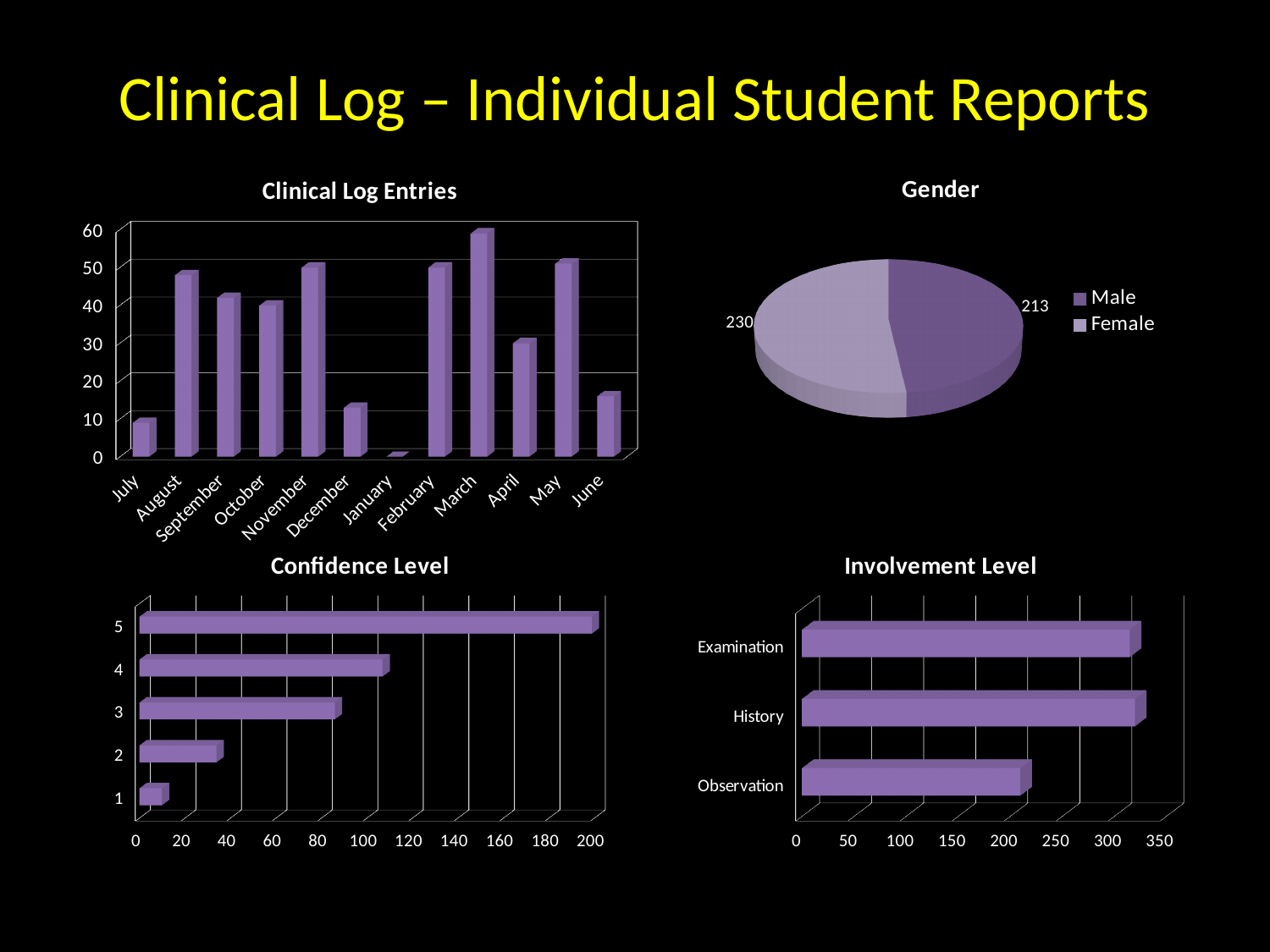

# Clinical Log – Individual Student Reports

[unsupported chart]

[unsupported chart]

[unsupported chart]

[unsupported chart]